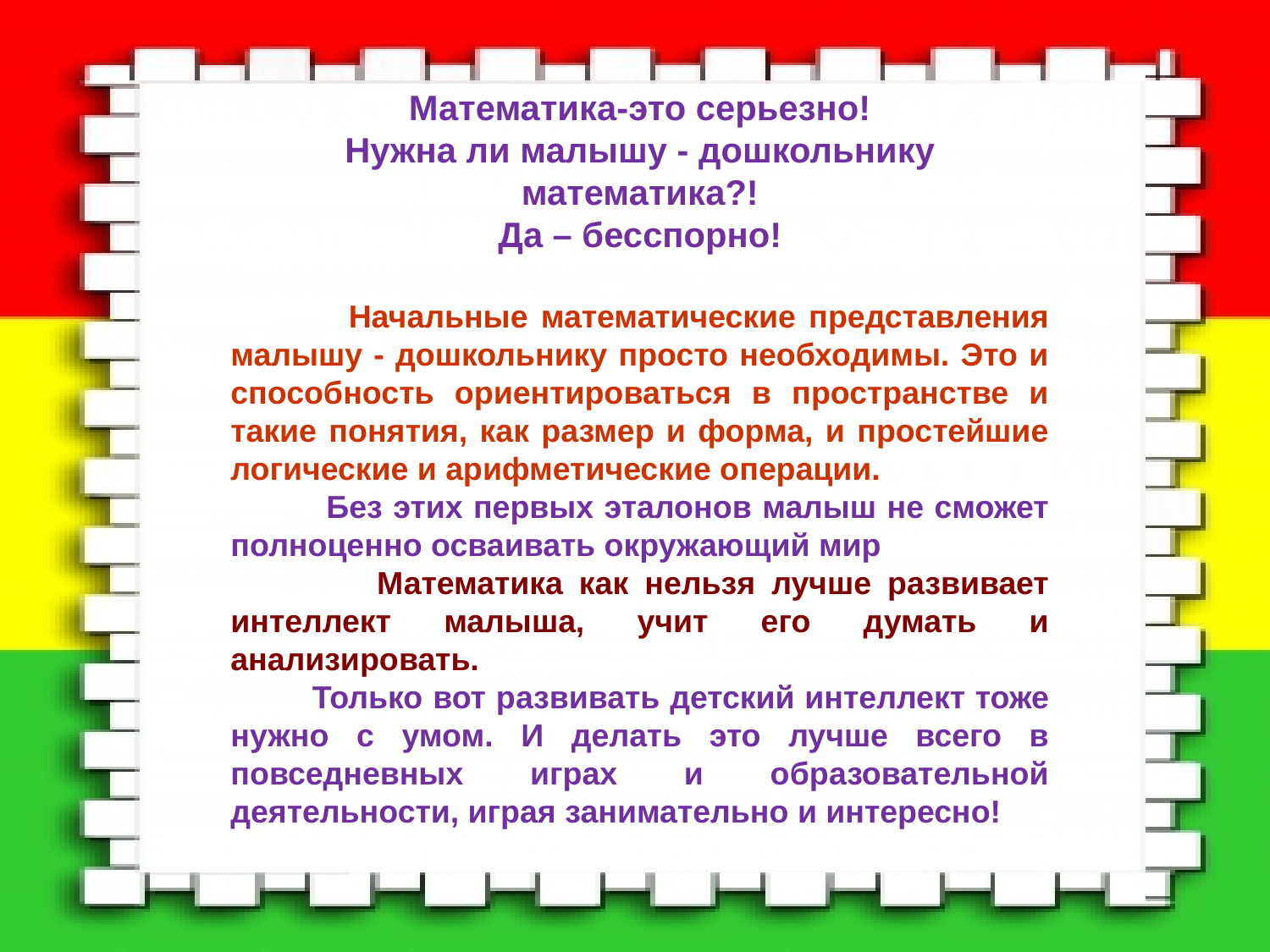

Математика-это серьезно!
Нужна ли малышу - дошкольнику математика?!
Да – бесспорно!

         Начальные математические представления малышу - дошкольнику просто необходимы. Это и способность ориентироваться в пространстве и такие понятия, как размер и форма, и простейшие логические и арифметические операции.
         Без этих первых эталонов малыш не сможет полноценно осваивать окружающий мир
         Математика как нельзя лучше развивает интеллект малыша, учит его думать и анализировать.
        Только вот развивать детский интеллект тоже нужно с умом. И делать это лучше всего в повседневных играх и образовательной деятельности, играя занимательно и интересно!